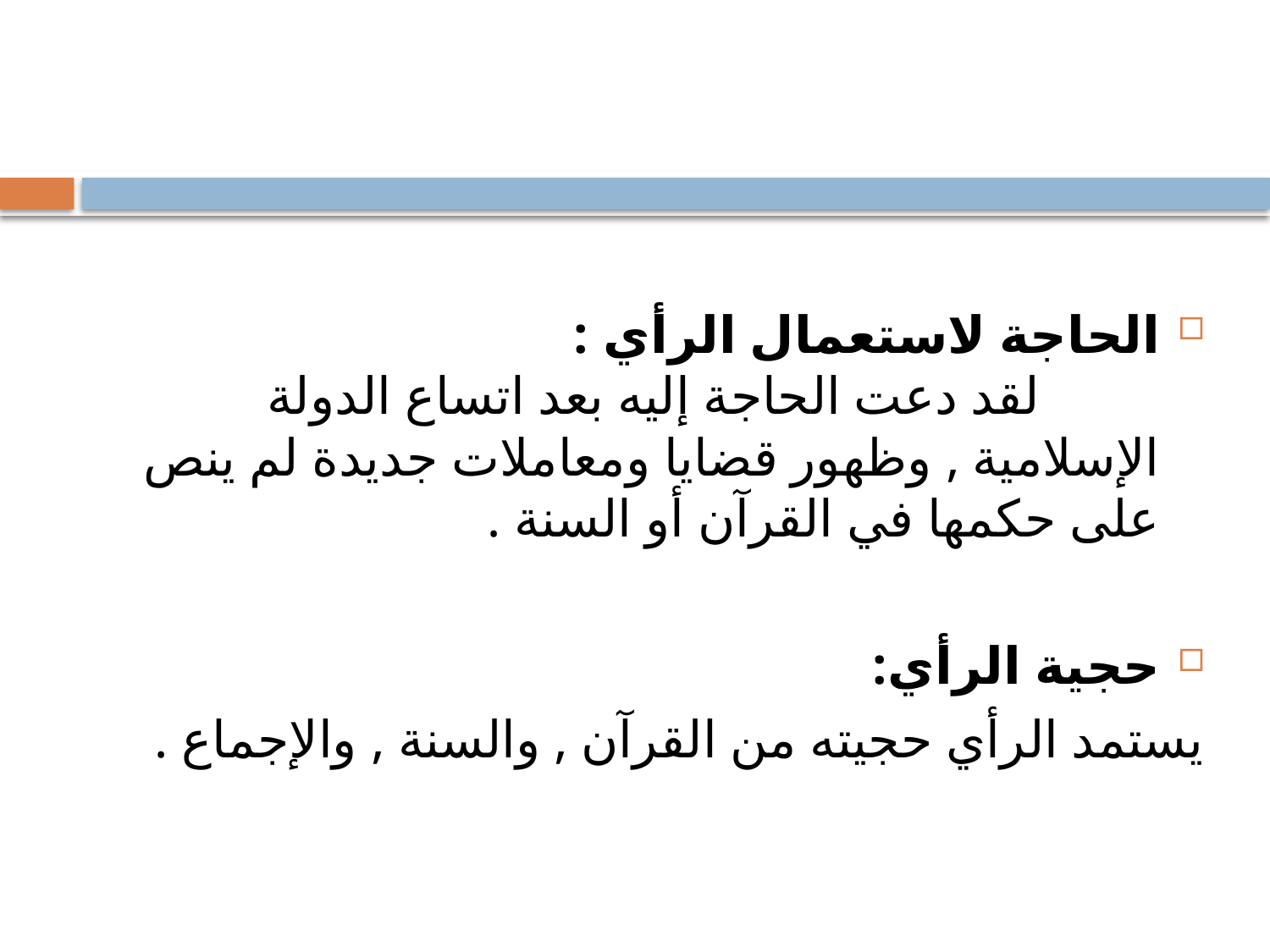

#

الحاجة لاستعمال الرأي :                                             لقد دعت الحاجة إليه بعد اتساع الدولة الإسلامية , وظهور قضايا ومعاملات جديدة لم ينص على حكمها في القرآن أو السنة .

حجية الرأي:
يستمد الرأي حجيته من القرآن , والسنة , والإجماع .